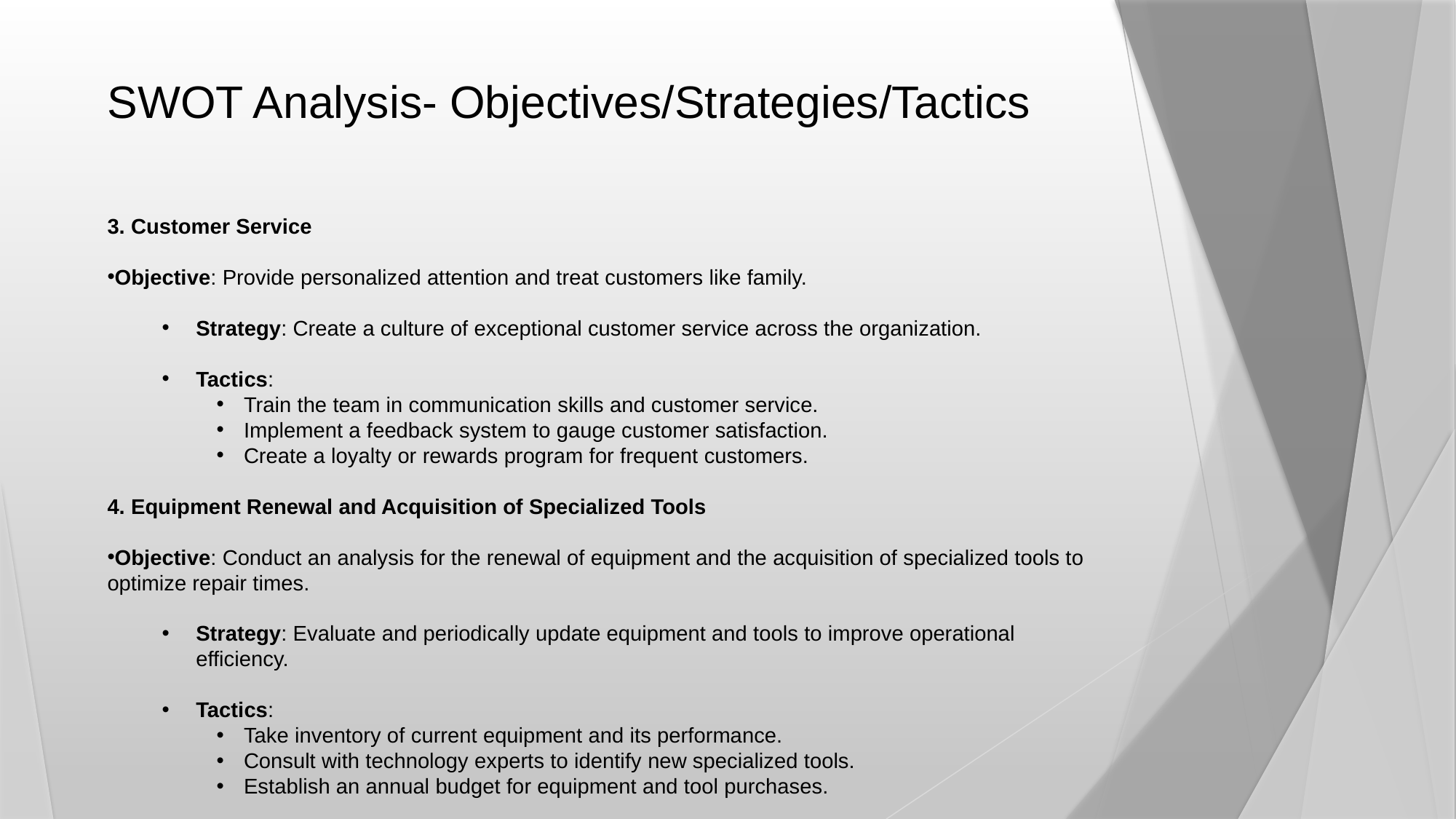

SWOT Analysis- Objectives/Strategies/Tactics
3. Customer Service

Objective: Provide personalized attention and treat customers like family.

Strategy: Create a culture of exceptional customer service across the organization.

Tactics:
Train the team in communication skills and customer service.
Implement a feedback system to gauge customer satisfaction.
Create a loyalty or rewards program for frequent customers.

4. Equipment Renewal and Acquisition of Specialized Tools

Objective: Conduct an analysis for the renewal of equipment and the acquisition of specialized tools to optimize repair times.

Strategy: Evaluate and periodically update equipment and tools to improve operational efficiency.

Tactics:
Take inventory of current equipment and its performance.
Consult with technology experts to identify new specialized tools.
Establish an annual budget for equipment and tool purchases.